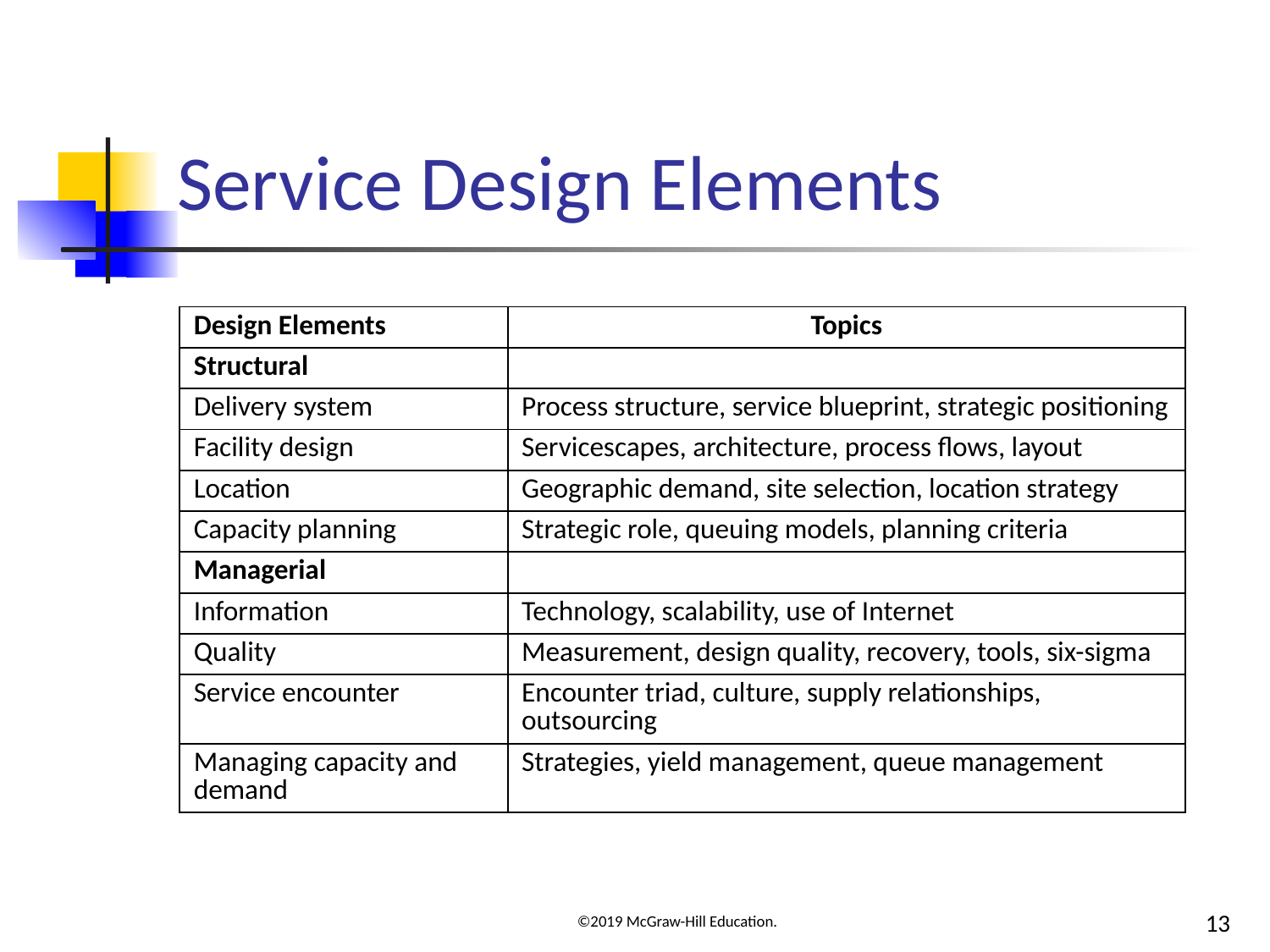

# Service Design Elements
| Design Elements | Topics |
| --- | --- |
| Structural | blank |
| Delivery system | Process structure, service blueprint, strategic positioning |
| Facility design | Servicescapes, architecture, process flows, layout |
| Location | Geographic demand, site selection, location strategy |
| Capacity planning | Strategic role, queuing models, planning criteria |
| Managerial | blank |
| Information | Technology, scalability, use of Internet |
| Quality | Measurement, design quality, recovery, tools, six-sigma |
| Service encounter | Encounter triad, culture, supply relationships, outsourcing |
| Managing capacity and demand | Strategies, yield management, queue management |